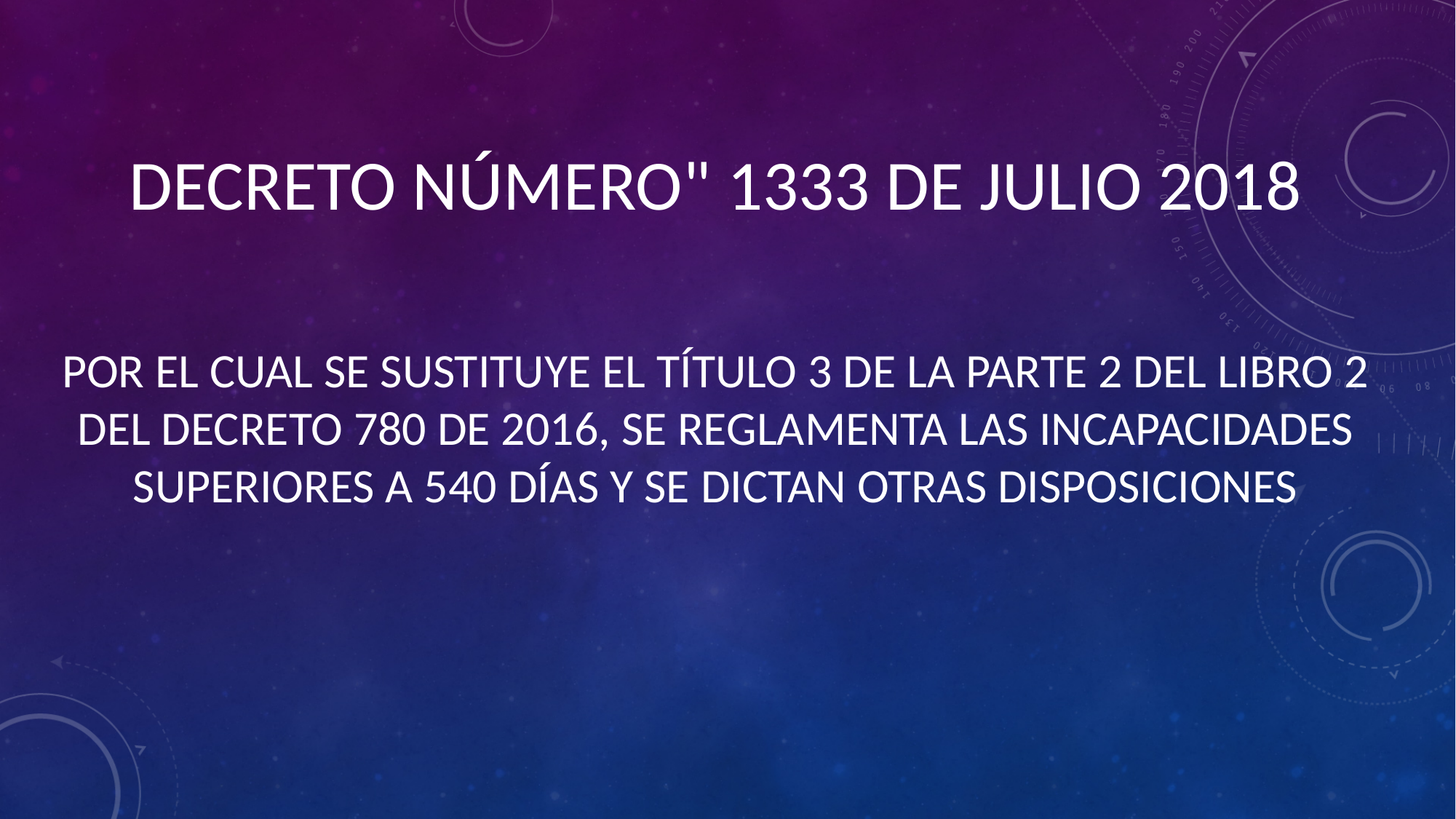

# DECRETO NÚMERO" 1333 DE julio 2018 Por el cual se sustituye el Título 3 de la Parte 2 del Libro 2 del Decreto 780 de 2016, se reglamenta las incapacidades superiores a 540 días y se dictan otras disposiciones